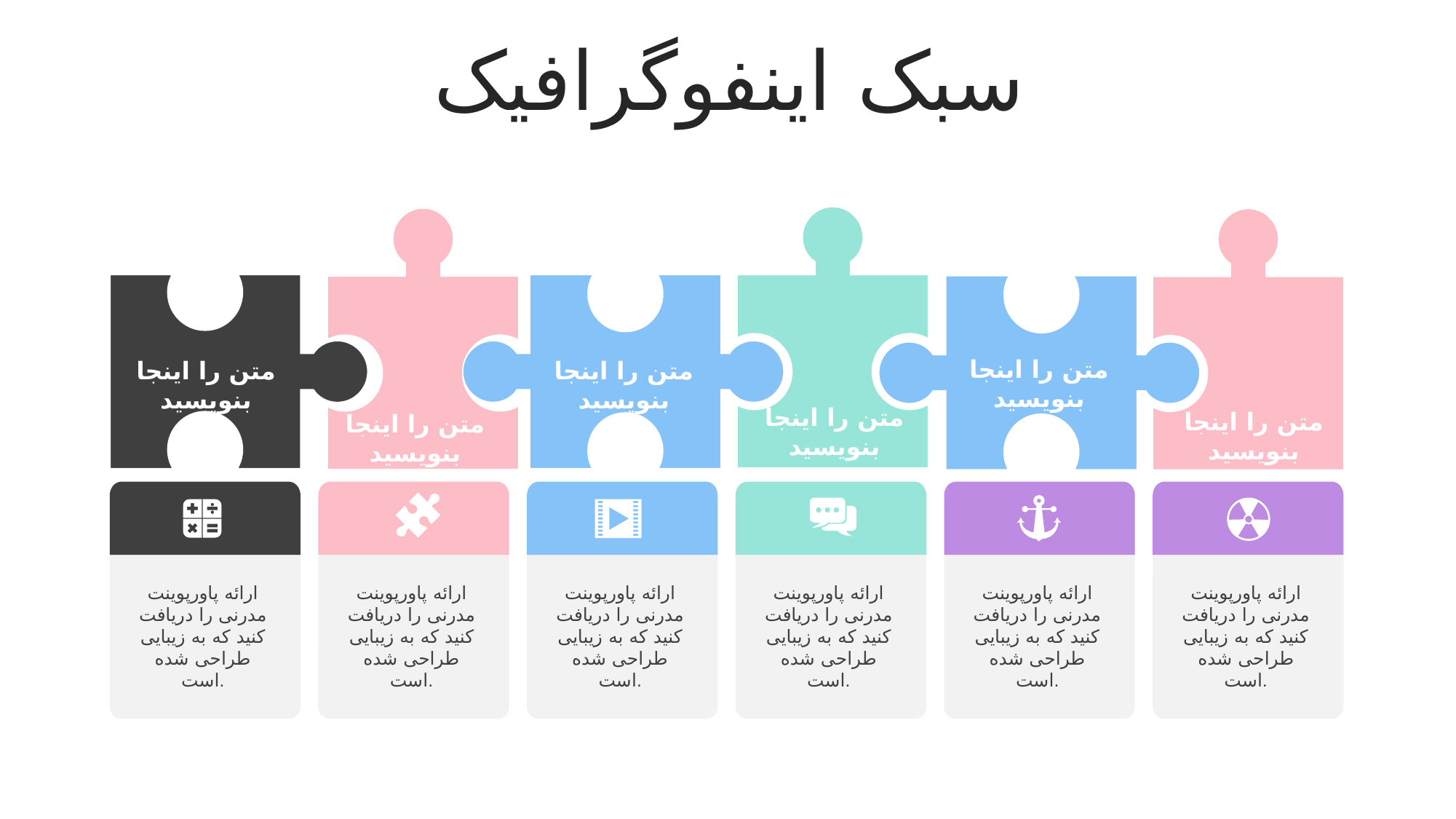

سبک اینفوگرافیک

متن را اینجا بنویسید
متن را اینجا بنویسید
متن را اینجا بنویسید
متن را اینجا بنویسید
متن را اینجا بنویسید
متن را اینجا بنویسید

ارائه پاورپوینت مدرنی را دریافت کنید که به زیبایی طراحی شده است.
ارائه پاورپوینت مدرنی را دریافت کنید که به زیبایی طراحی شده است.
ارائه پاورپوینت مدرنی را دریافت کنید که به زیبایی طراحی شده است.
ارائه پاورپوینت مدرنی را دریافت کنید که به زیبایی طراحی شده است.
ارائه پاورپوینت مدرنی را دریافت کنید که به زیبایی طراحی شده است.
ارائه پاورپوینت مدرنی را دریافت کنید که به زیبایی طراحی شده است.